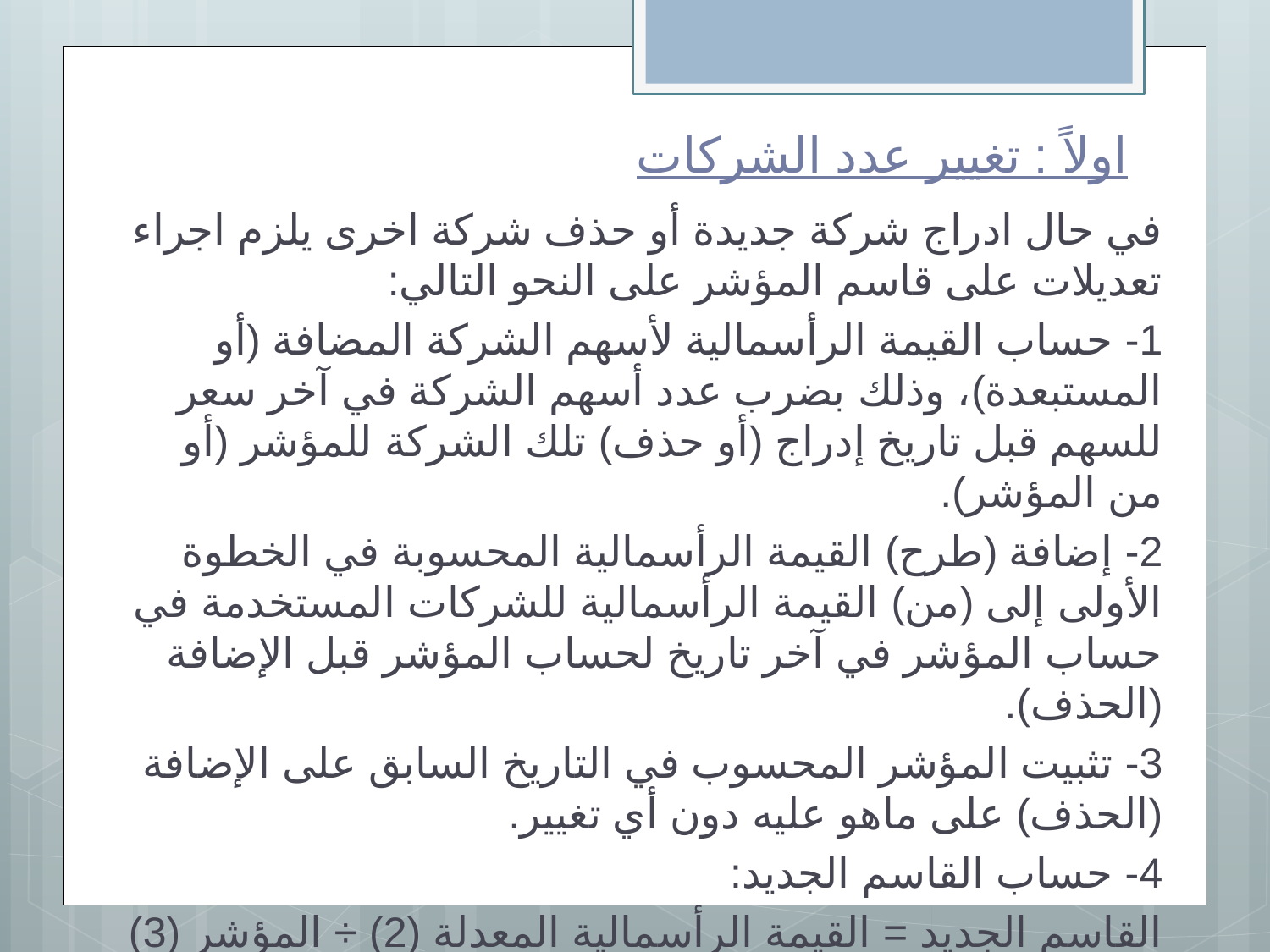

# اولاً : تغيير عدد الشركات
في حال ادراج شركة جديدة أو حذف شركة اخرى يلزم اجراء تعديلات على قاسم المؤشر على النحو التالي:
1- حساب القيمة الرأسمالية لأسهم الشركة المضافة (أو المستبعدة)، وذلك بضرب عدد أسهم الشركة في آخر سعر للسهم قبل تاريخ إدراج (أو حذف) تلك الشركة للمؤشر (أو من المؤشر).
2- إضافة (طرح) القيمة الرأسمالية المحسوبة في الخطوة الأولى إلى (من) القيمة الرأسمالية للشركات المستخدمة في حساب المؤشر في آخر تاريخ لحساب المؤشر قبل الإضافة (الحذف).
3- تثبيت المؤشر المحسوب في التاريخ السابق على الإضافة (الحذف) على ماهو عليه دون أي تغيير.
4- حساب القاسم الجديد:
القاسم الجديد = القيمة الرأسمالية المعدلة (2) ÷ المؤشر (3)